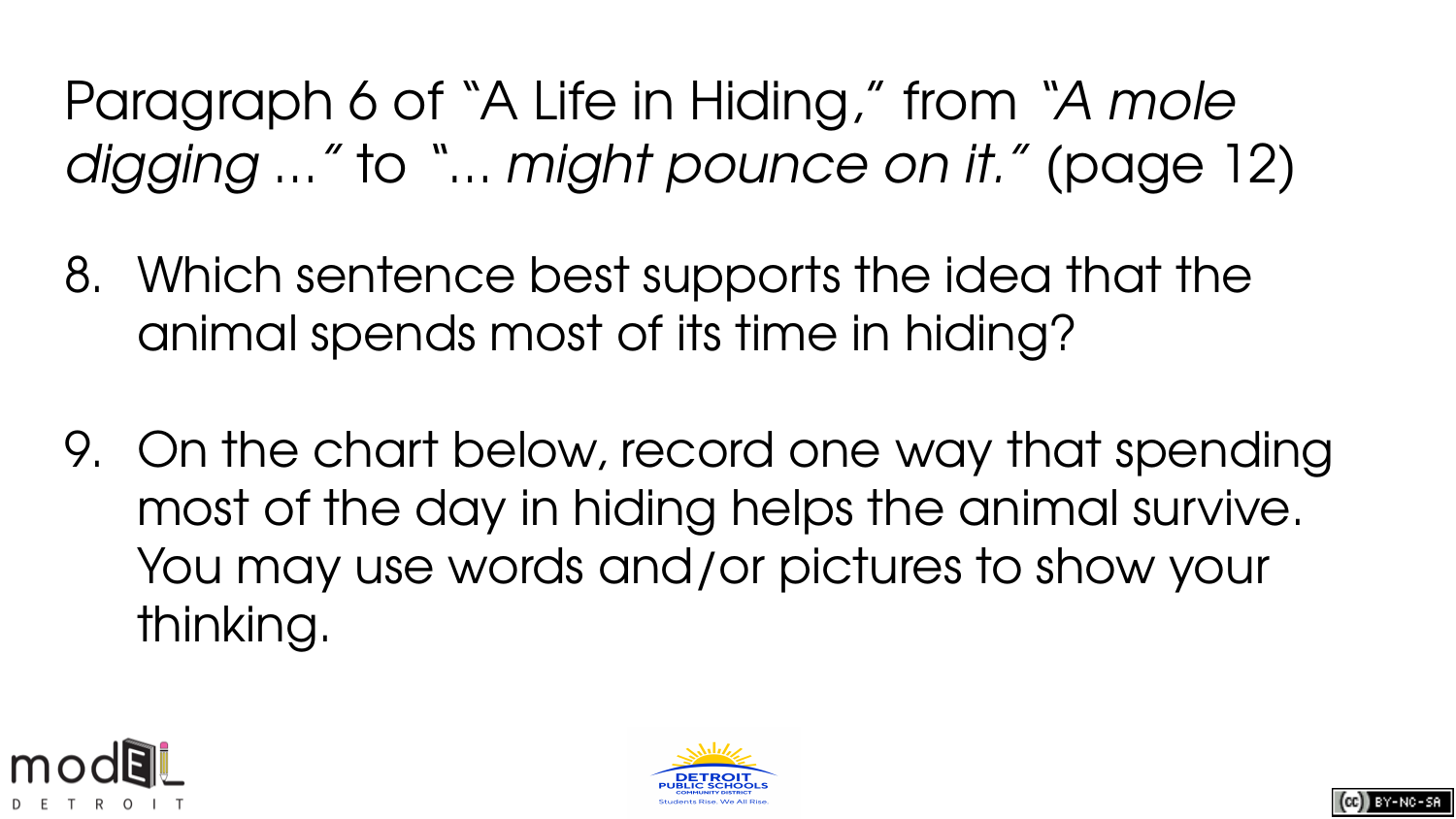

# Paragraph 6 of “A Life in Hiding,” from “A mole digging …” to “… might pounce on it.” (page 12)
Which sentence best supports the idea that the animal spends most of its time in hiding?

On the chart below, record one way that spending most of the day in hiding helps the animal survive. You may use words and/or pictures to show your thinking.